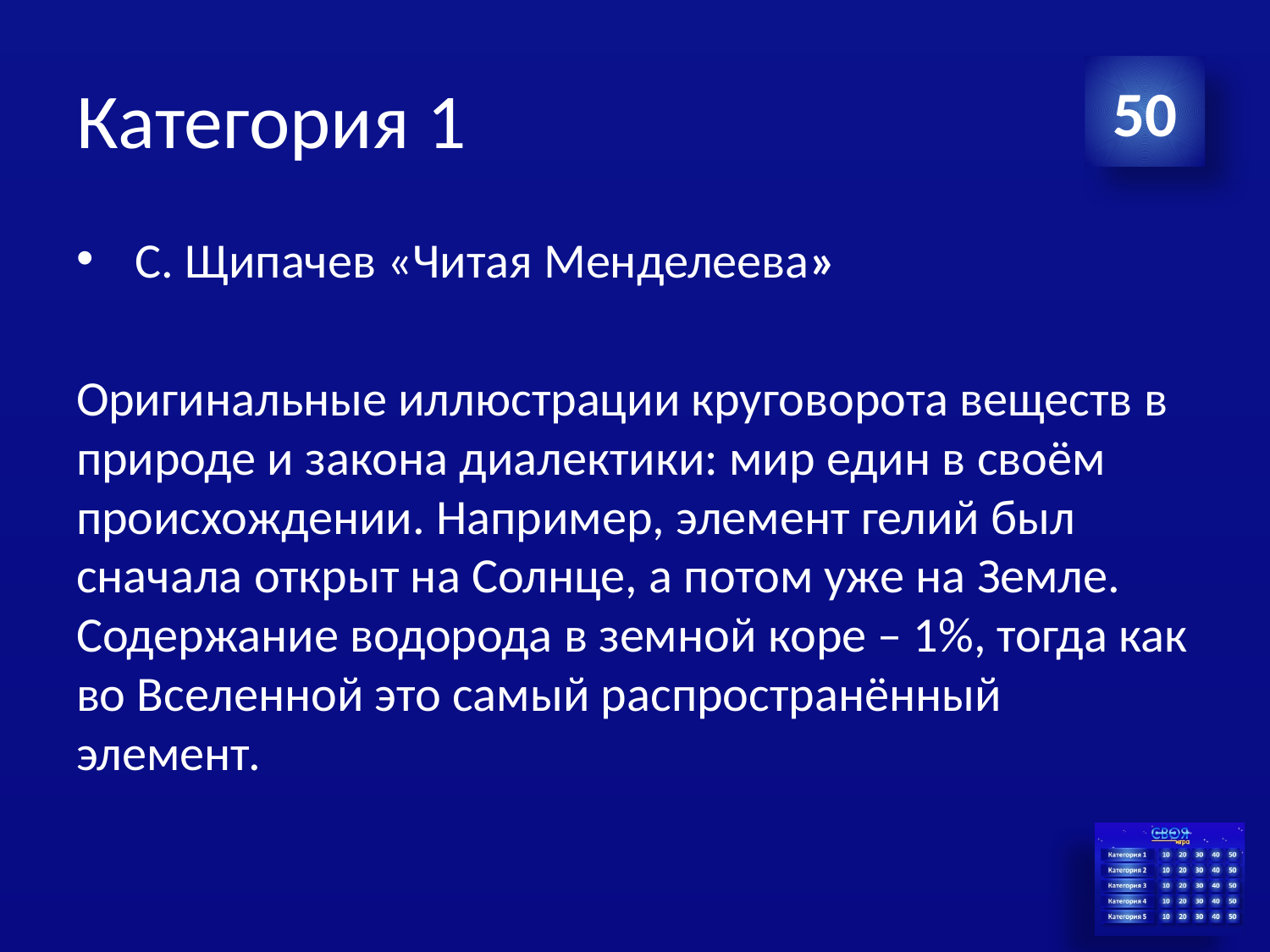

# Категория 1
50
 С. Щипачев «Читая Менделеева»

Оригинальные иллюстрации круговорота веществ в природе и закона диалектики: мир един в своём происхождении. Например, элемент гелий был сначала открыт на Солнце, а потом уже на Земле. Содержание водорода в земной коре – 1%, тогда как во Вселенной это самый распространённый элемент.